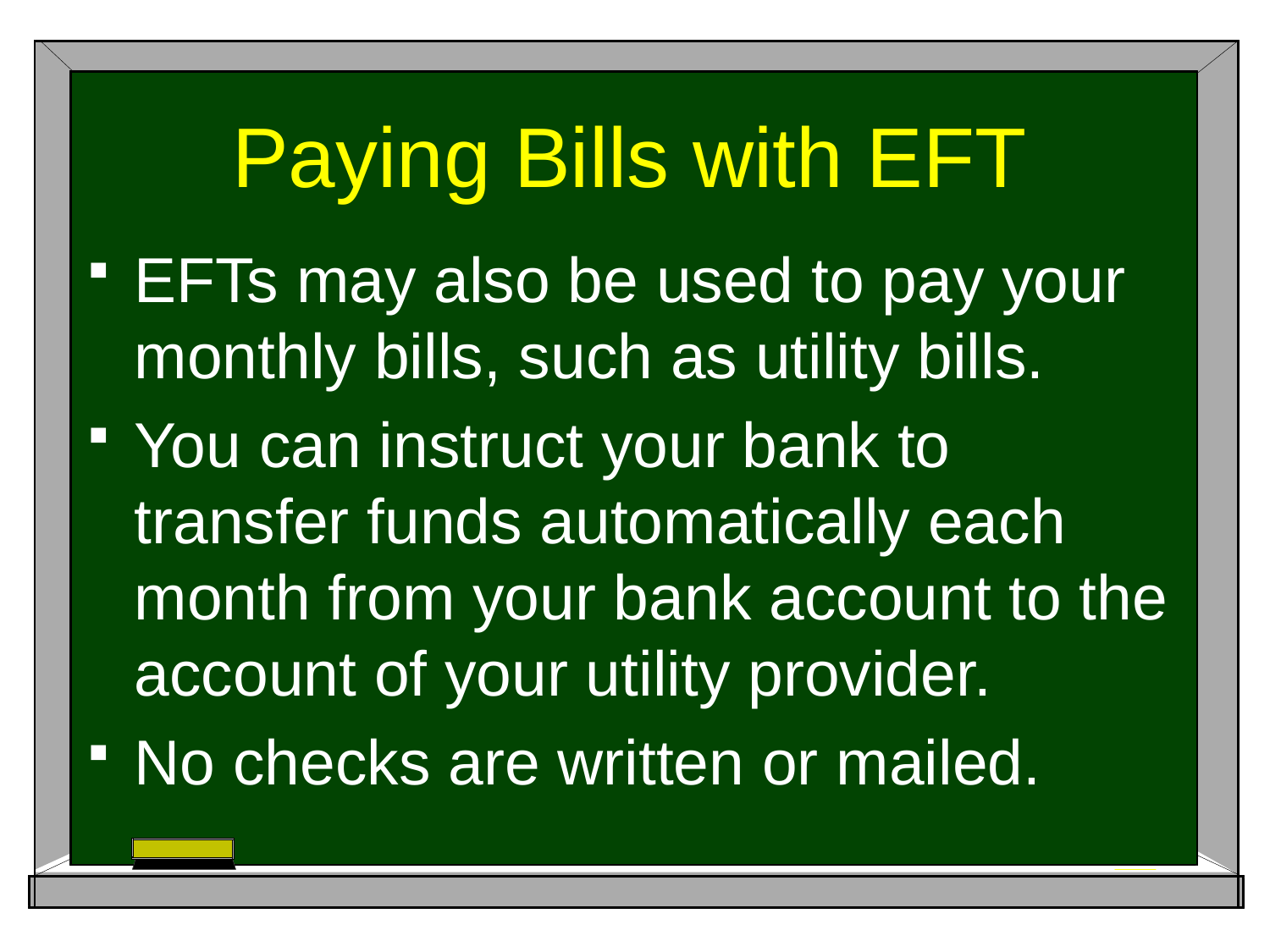

# Paying Bills with EFT
EFTs may also be used to pay your monthly bills, such as utility bills.
You can instruct your bank to transfer funds automatically each month from your bank account to the account of your utility provider.
No checks are written or mailed.